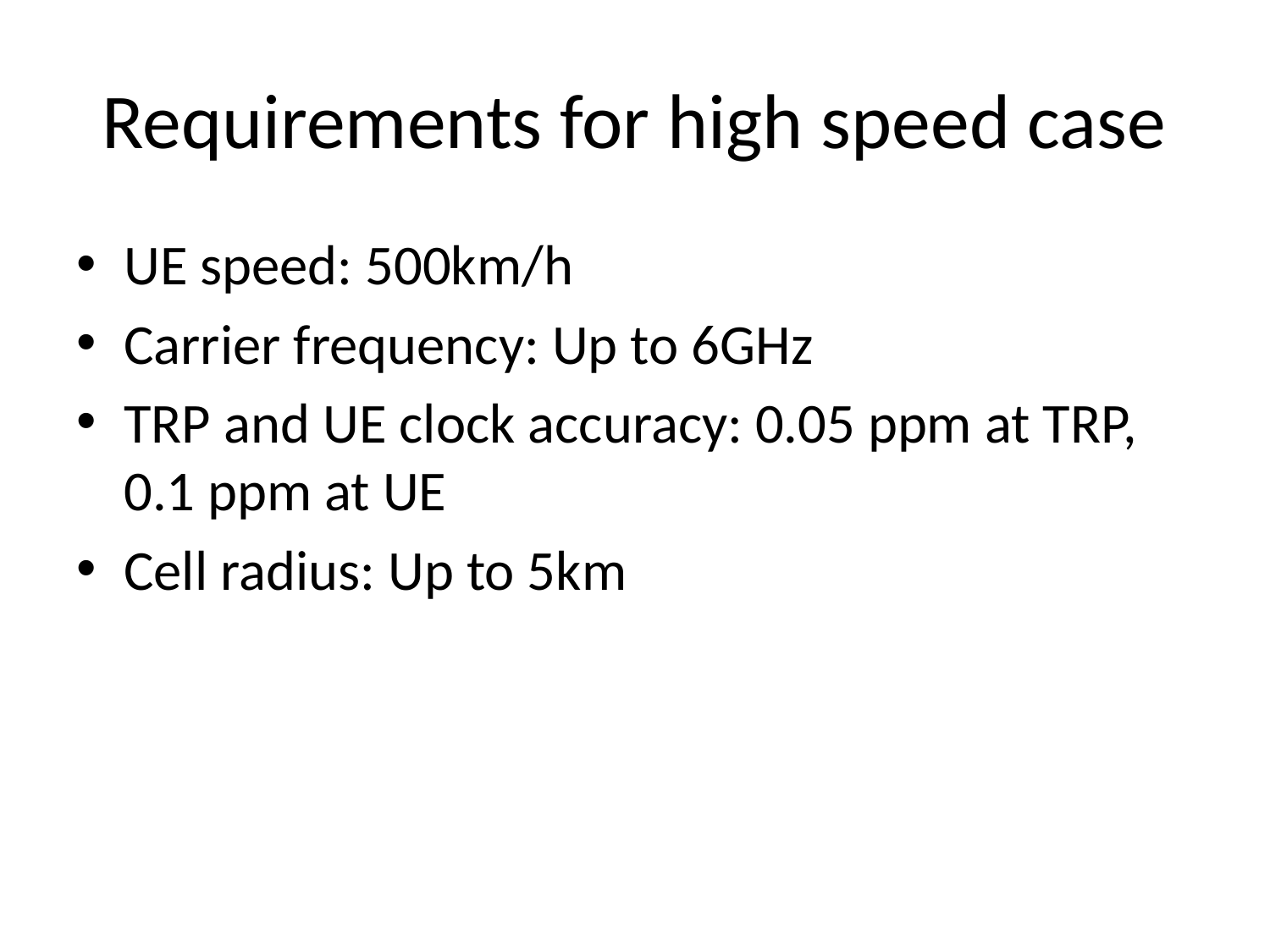

# Requirements for high speed case
UE speed: 500km/h
Carrier frequency: Up to 6GHz
TRP and UE clock accuracy: 0.05 ppm at TRP, 0.1 ppm at UE
Cell radius: Up to 5km